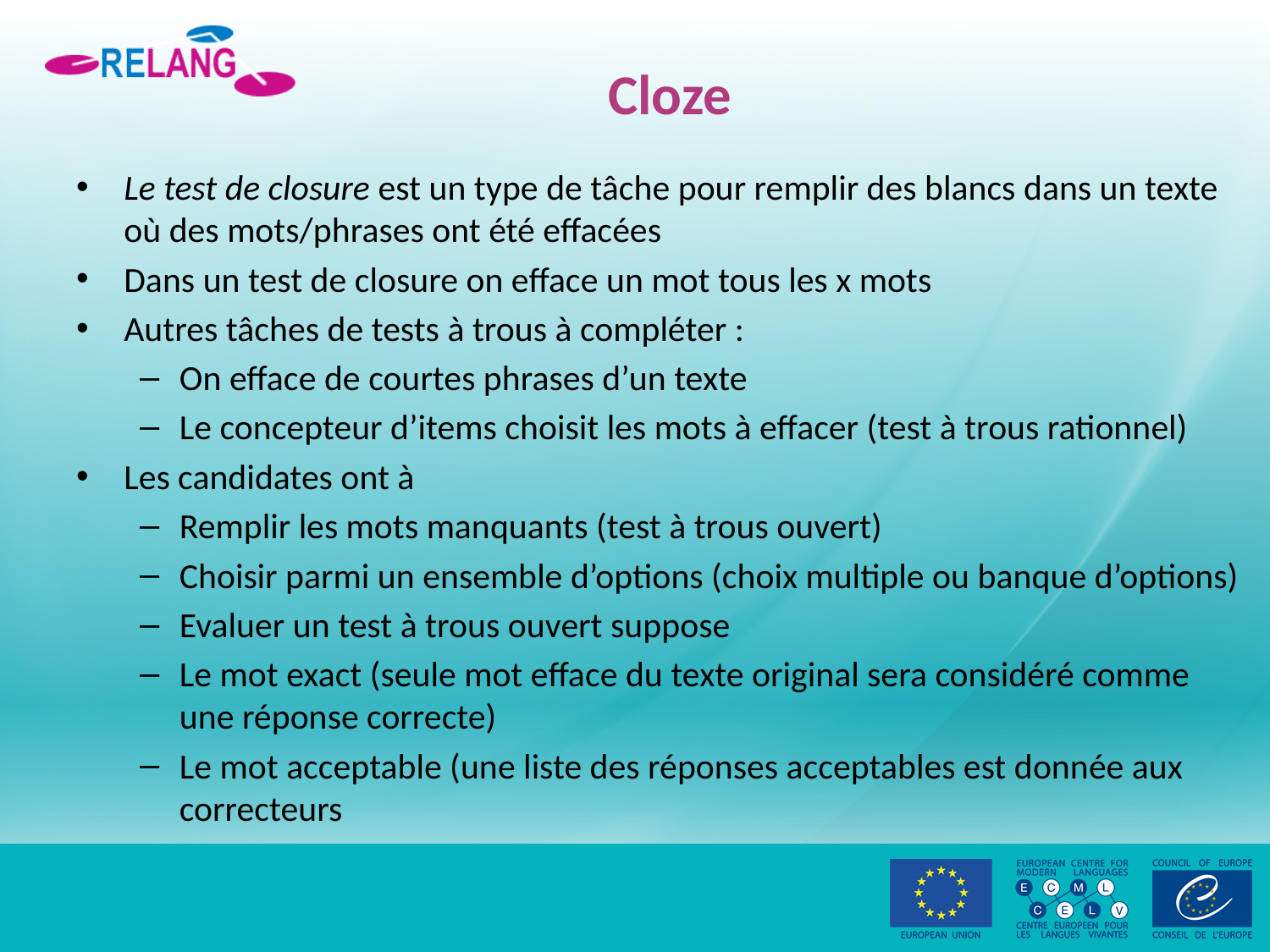

# Cloze
Le test de closure est un type de tâche pour remplir des blancs dans un texte où des mots/phrases ont été effacées
Dans un test de closure on efface un mot tous les x mots
Autres tâches de tests à trous à compléter :
On efface de courtes phrases d’un texte
Le concepteur d’items choisit les mots à effacer (test à trous rationnel)
Les candidates ont à
Remplir les mots manquants (test à trous ouvert)
Choisir parmi un ensemble d’options (choix multiple ou banque d’options)
Evaluer un test à trous ouvert suppose
Le mot exact (seule mot efface du texte original sera considéré comme une réponse correcte)
Le mot acceptable (une liste des réponses acceptables est donnée aux correcteurs